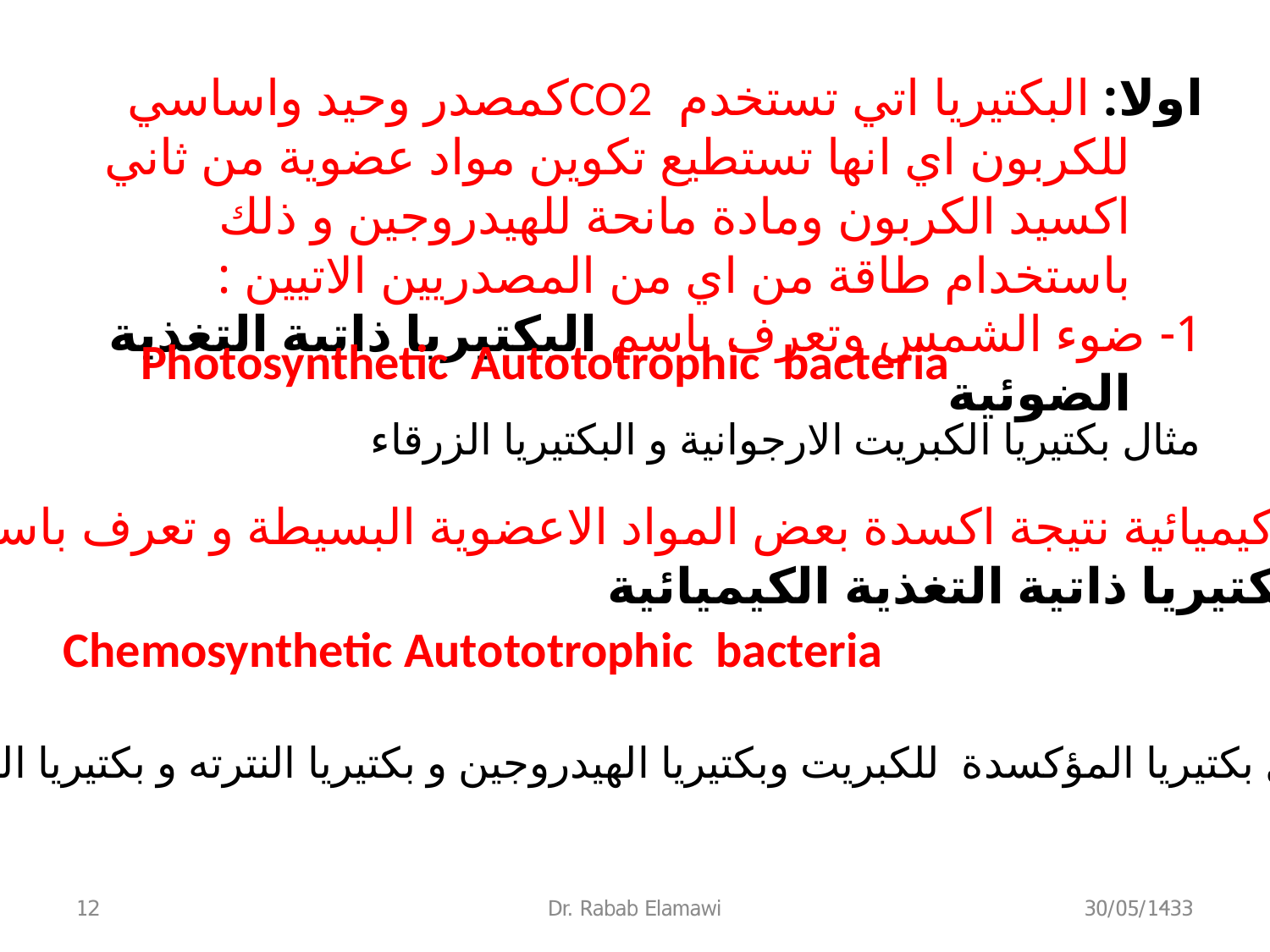

اولا: البكتيريا اتي تستخدم  CO2كمصدر وحيد واساسي للكربون اي انها تستطيع تكوين مواد عضوية من ثاني اكسيد الكربون ومادة مانحة للهيدروجين و ذلك باستخدام طاقة من اي من المصدريين الاتيين :
1- ضوء الشمس وتعرف باسم البكتيريا ذاتية التغذية الضوئية
Photosynthetic  Autototrophic  bacteria
مثال بكتيريا الكبريت الارجوانية و البكتيريا الزرقاء
2- كيميائية نتيجة اكسدة بعض المواد الاعضوية البسيطة و تعرف باسم
البكتيريا ذاتية التغذية الكيميائية
 Chemosynthetic Autototrophic  bacteria
مثال بكتيريا المؤكسدة  للكبريت وبكتيريا الهيدروجين و بكتيريا النترته و بكتيريا الحديد
12
Dr. Rabab Elamawi
30/05/1433